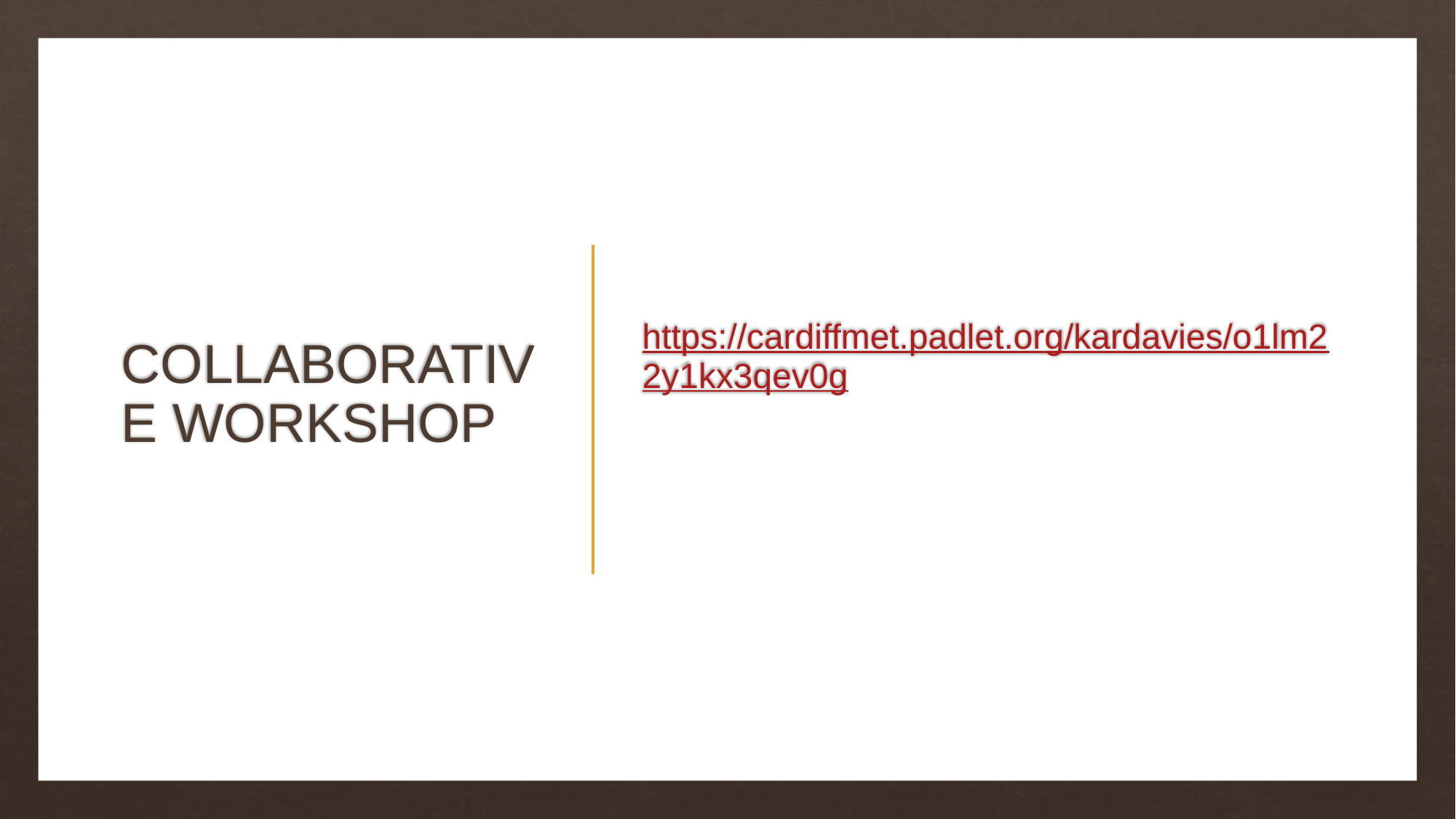

# COLLABORATIVE WORKSHOP
https://cardiffmet.padlet.org/kardavies/o1lm22y1kx3qev0g

AMI Conference 2023